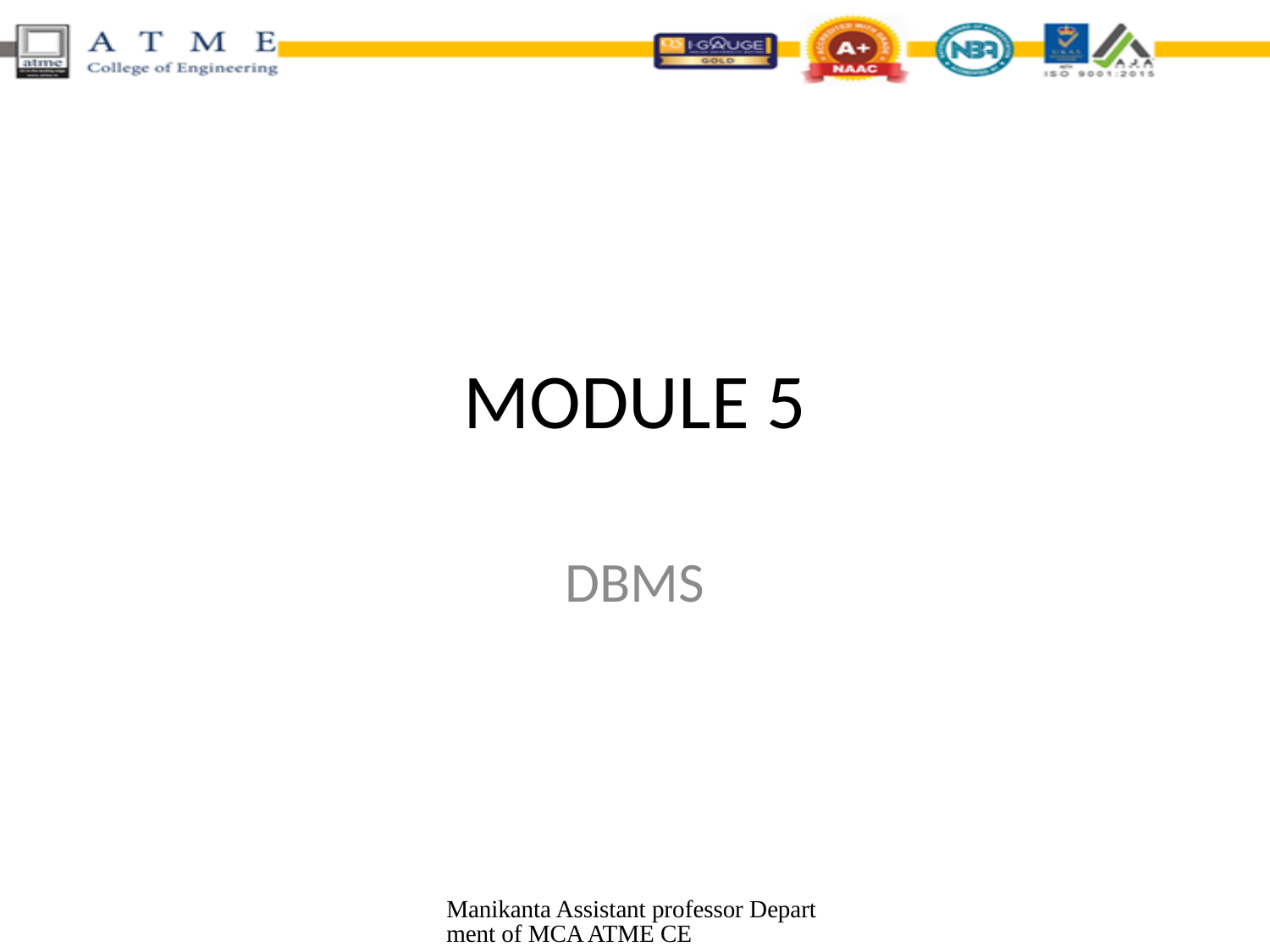

# MODULE 5
DBMS
Manikanta Assistant professor Department of MCA ATME CE